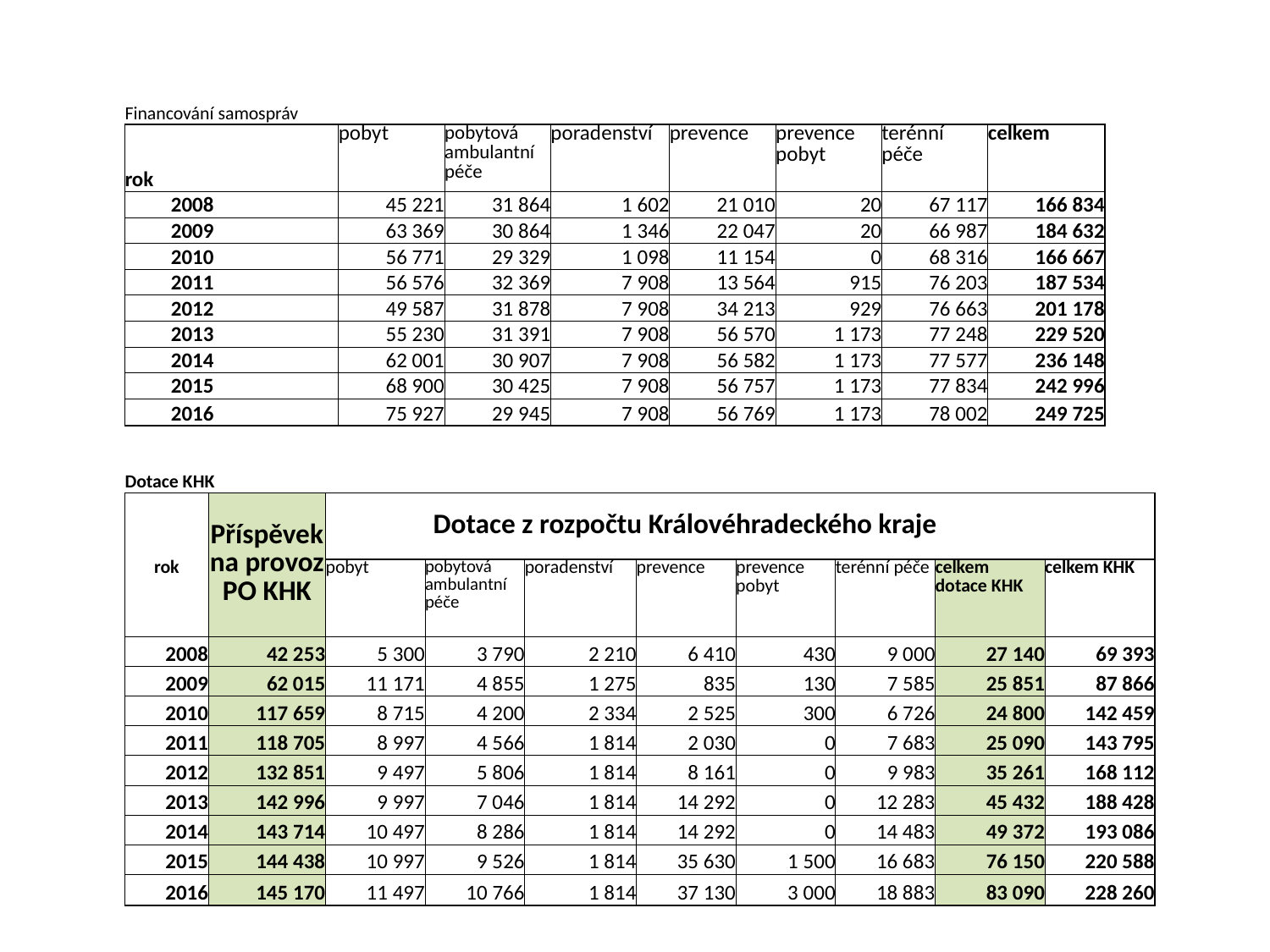

| Financování samospráv |  |  |  |  |  |  |  |  |
| --- | --- | --- | --- | --- | --- | --- | --- | --- |
| rok |  | pobyt | pobytová ambulantní péče | poradenství | prevence | prevence pobyt | terénní péče | celkem |
| 2008 |  | 45 221 | 31 864 | 1 602 | 21 010 | 20 | 67 117 | 166 834 |
| 2009 |  | 63 369 | 30 864 | 1 346 | 22 047 | 20 | 66 987 | 184 632 |
| 2010 |  | 56 771 | 29 329 | 1 098 | 11 154 | 0 | 68 316 | 166 667 |
| 2011 |  | 56 576 | 32 369 | 7 908 | 13 564 | 915 | 76 203 | 187 534 |
| 2012 |  | 49 587 | 31 878 | 7 908 | 34 213 | 929 | 76 663 | 201 178 |
| 2013 |  | 55 230 | 31 391 | 7 908 | 56 570 | 1 173 | 77 248 | 229 520 |
| 2014 |  | 62 001 | 30 907 | 7 908 | 56 582 | 1 173 | 77 577 | 236 148 |
| 2015 |  | 68 900 | 30 425 | 7 908 | 56 757 | 1 173 | 77 834 | 242 996 |
| 2016 |  | 75 927 | 29 945 | 7 908 | 56 769 | 1 173 | 78 002 | 249 725 |
| Dotace KHK |  |  |  |  |  |  |  |  |  |
| --- | --- | --- | --- | --- | --- | --- | --- | --- | --- |
|  | Příspěvek na provoz PO KHK | Dotace z rozpočtu Královéhradeckého kraje |  |  |  |  |  |  |  |
| rok |  | pobyt | pobytová ambulantní péče | poradenství | prevence | prevence pobyt | terénní péče | celkem dotace KHK | celkem KHK |
| 2008 | 42 253 | 5 300 | 3 790 | 2 210 | 6 410 | 430 | 9 000 | 27 140 | 69 393 |
| 2009 | 62 015 | 11 171 | 4 855 | 1 275 | 835 | 130 | 7 585 | 25 851 | 87 866 |
| 2010 | 117 659 | 8 715 | 4 200 | 2 334 | 2 525 | 300 | 6 726 | 24 800 | 142 459 |
| 2011 | 118 705 | 8 997 | 4 566 | 1 814 | 2 030 | 0 | 7 683 | 25 090 | 143 795 |
| 2012 | 132 851 | 9 497 | 5 806 | 1 814 | 8 161 | 0 | 9 983 | 35 261 | 168 112 |
| 2013 | 142 996 | 9 997 | 7 046 | 1 814 | 14 292 | 0 | 12 283 | 45 432 | 188 428 |
| 2014 | 143 714 | 10 497 | 8 286 | 1 814 | 14 292 | 0 | 14 483 | 49 372 | 193 086 |
| 2015 | 144 438 | 10 997 | 9 526 | 1 814 | 35 630 | 1 500 | 16 683 | 76 150 | 220 588 |
| 2016 | 145 170 | 11 497 | 10 766 | 1 814 | 37 130 | 3 000 | 18 883 | 83 090 | 228 260 |